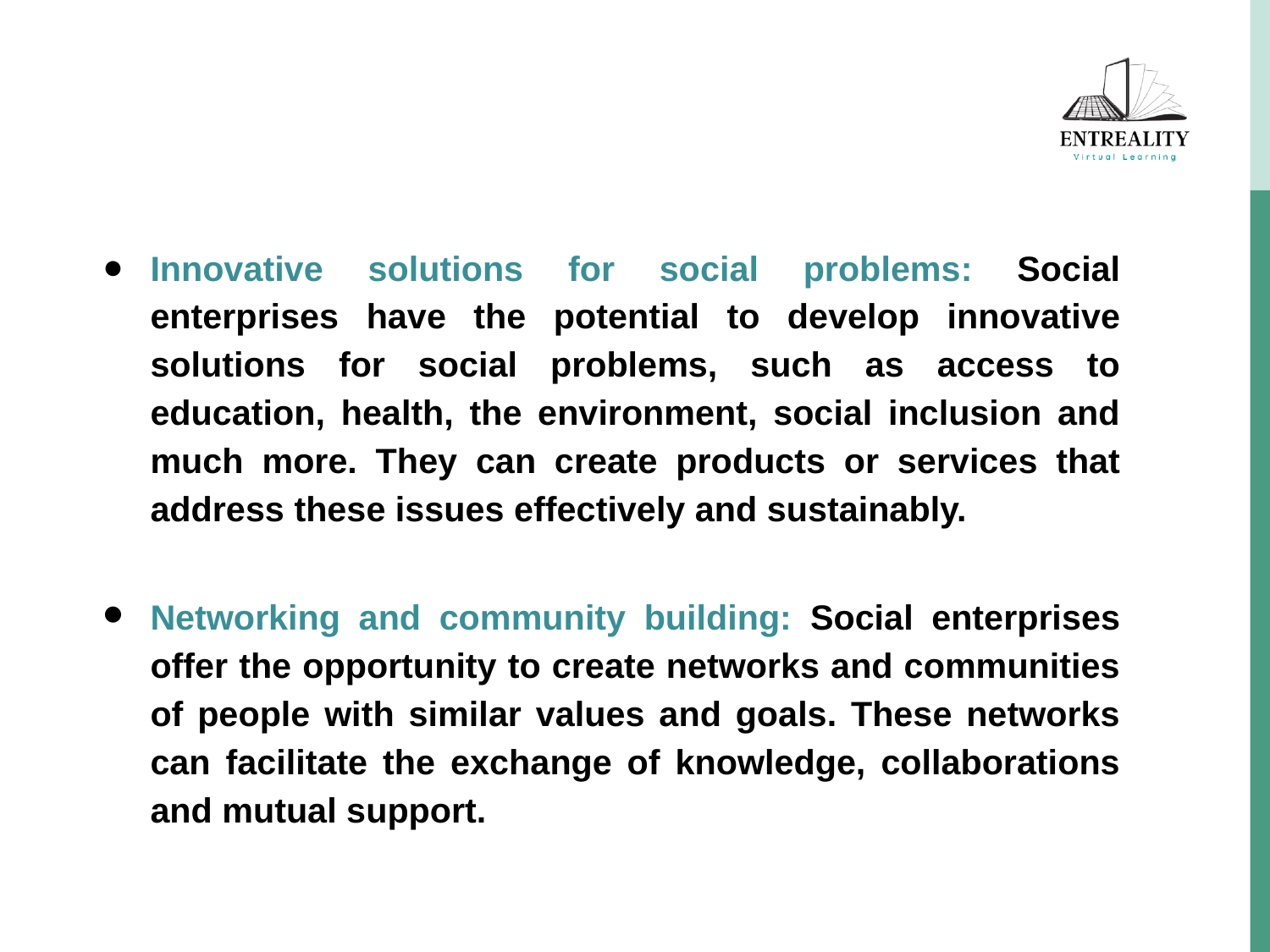

#
Innovative solutions for social problems: Social enterprises have the potential to develop innovative solutions for social problems, such as access to education, health, the environment, social inclusion and much more. They can create products or services that address these issues effectively and sustainably.

Networking and community building: Social enterprises offer the opportunity to create networks and communities of people with similar values and goals. These networks can facilitate the exchange of knowledge, collaborations and mutual support.